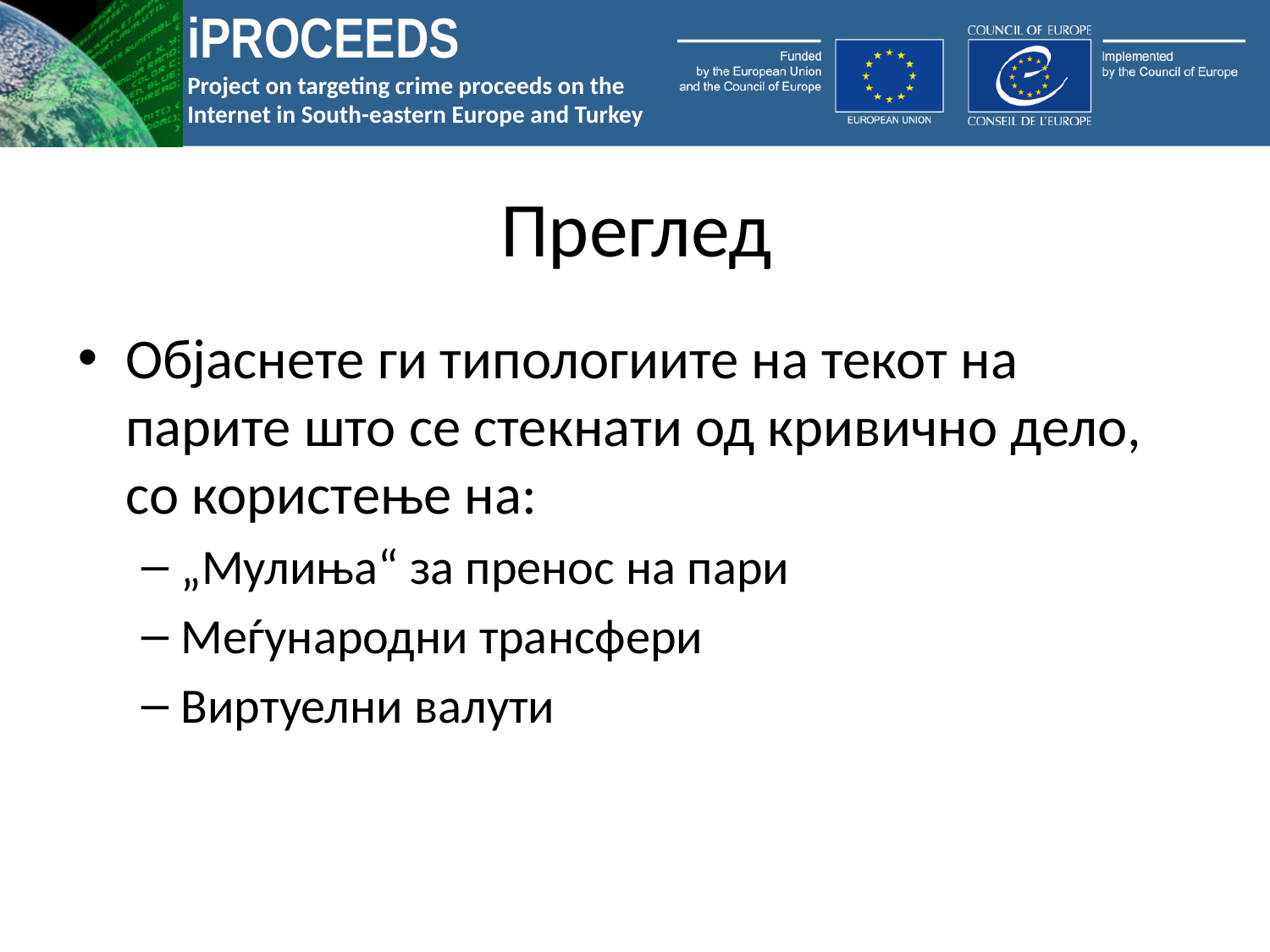

# Преглед
Објаснете ги типологиите на текот на парите што се стекнати од кривично дело, со користење на:
„Мулиња“ за пренос на пари
Меѓународни трансфери
Виртуелни валути